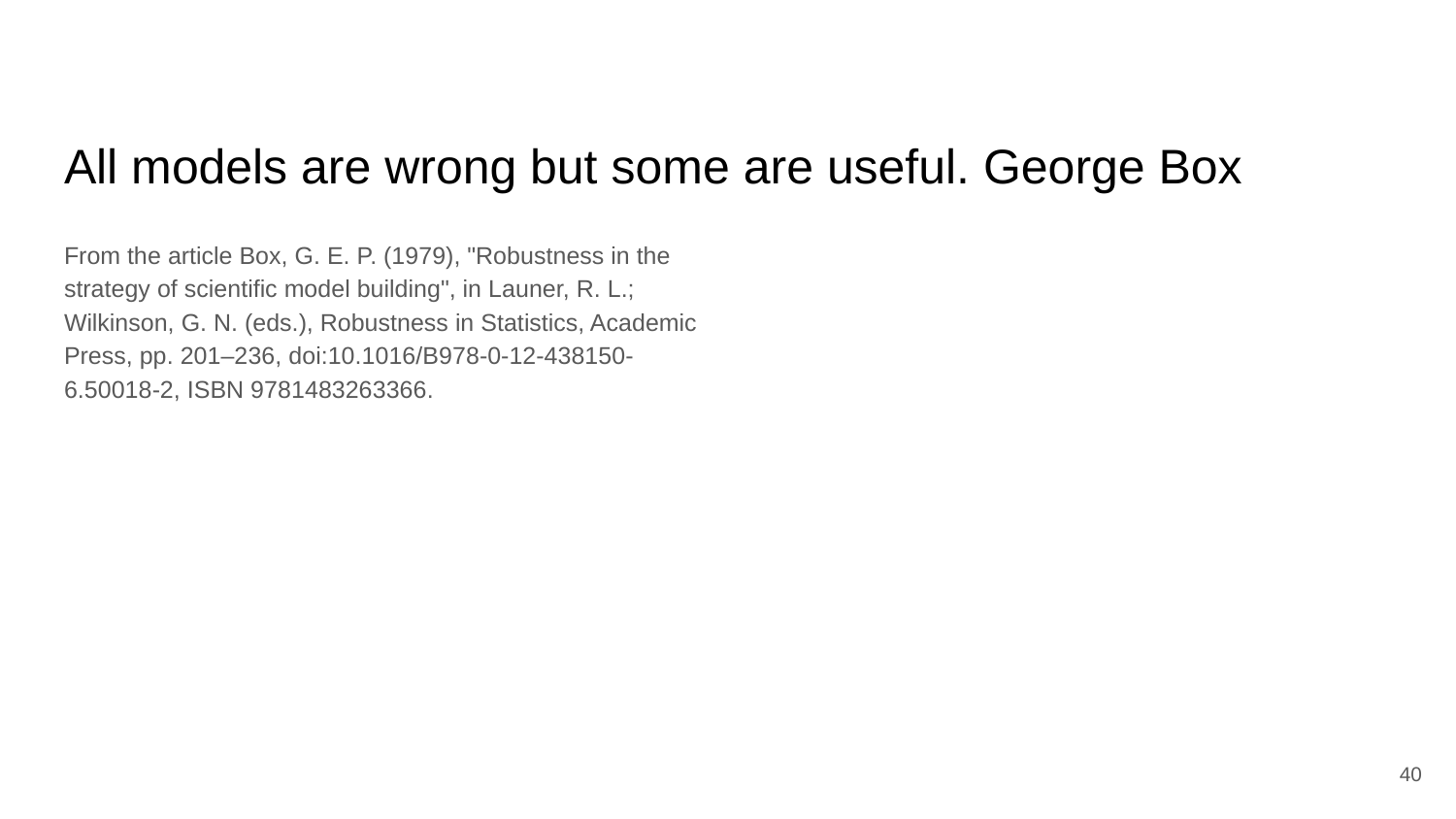

# All models are wrong but some are useful. George Box
From the article Box, G. E. P. (1979), "Robustness in the strategy of scientific model building", in Launer, R. L.; Wilkinson, G. N. (eds.), Robustness in Statistics, Academic Press, pp. 201–236, doi:10.1016/B978-0-12-438150-6.50018-2, ISBN 9781483263366.
40